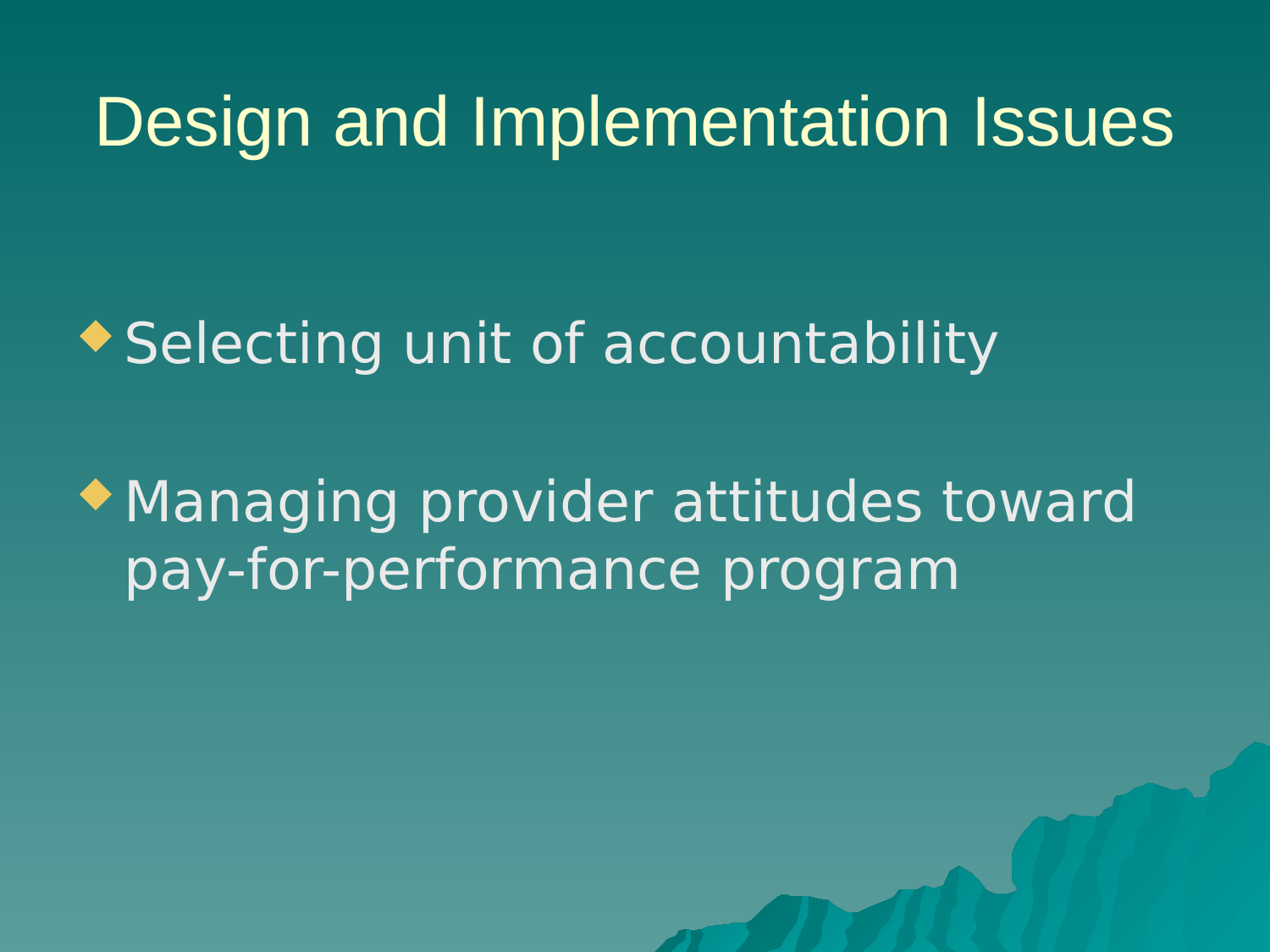

Design and Implementation Issues

Selecting unit of accountability

Managing provider attitudes toward pay-for-performance program